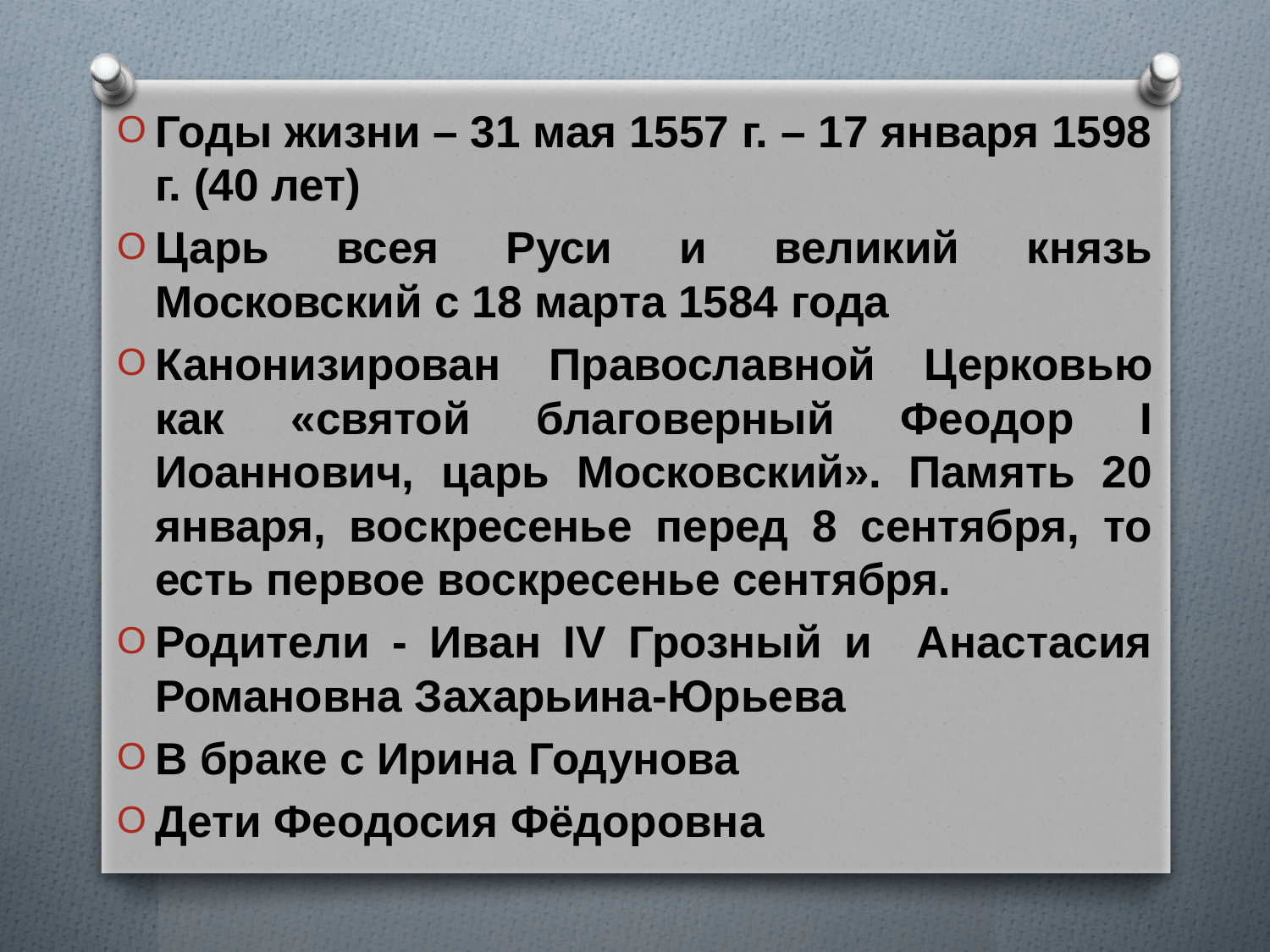

Годы жизни – 31 мая 1557 г. – 17 января 1598 г. (40 лет)
Царь всея Руси и великий князь Московский с 18 марта 1584 года
Канонизирован Православной Церковью как «святой благоверный Феодор I Иоаннович, царь Московский». Память 20 января, воскресенье перед 8 сентября, то есть первое воскресенье сентября.
Родители - Иван IV Грозный и  Анастасия Романовна Захарьина-Юрьева
В браке с Ирина Годунова
Дети Феодосия Фёдоровна